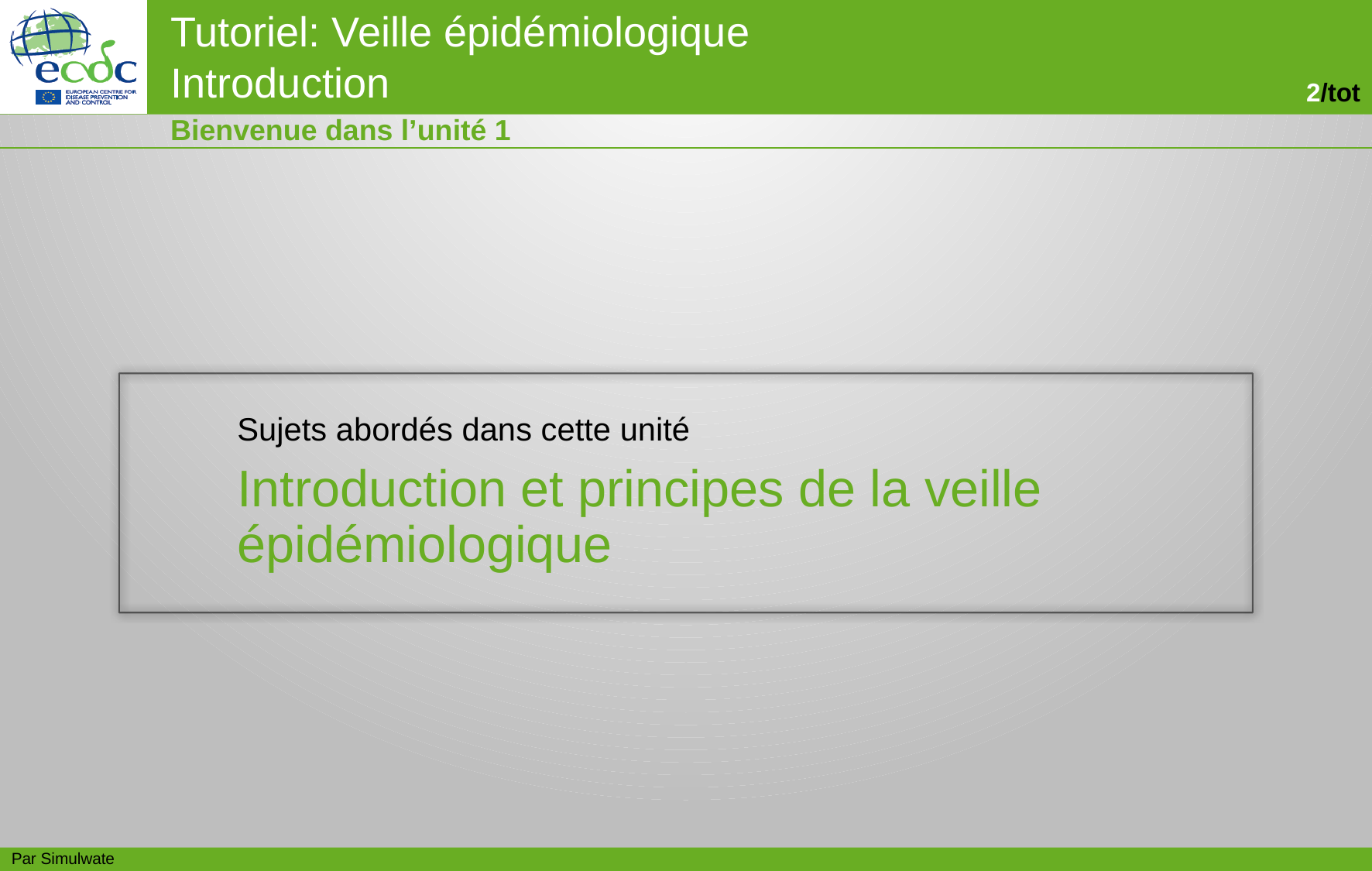

Bienvenue dans l’unité 1

Sujets abordés dans cette unité
Introduction et principes de la veille épidémiologique